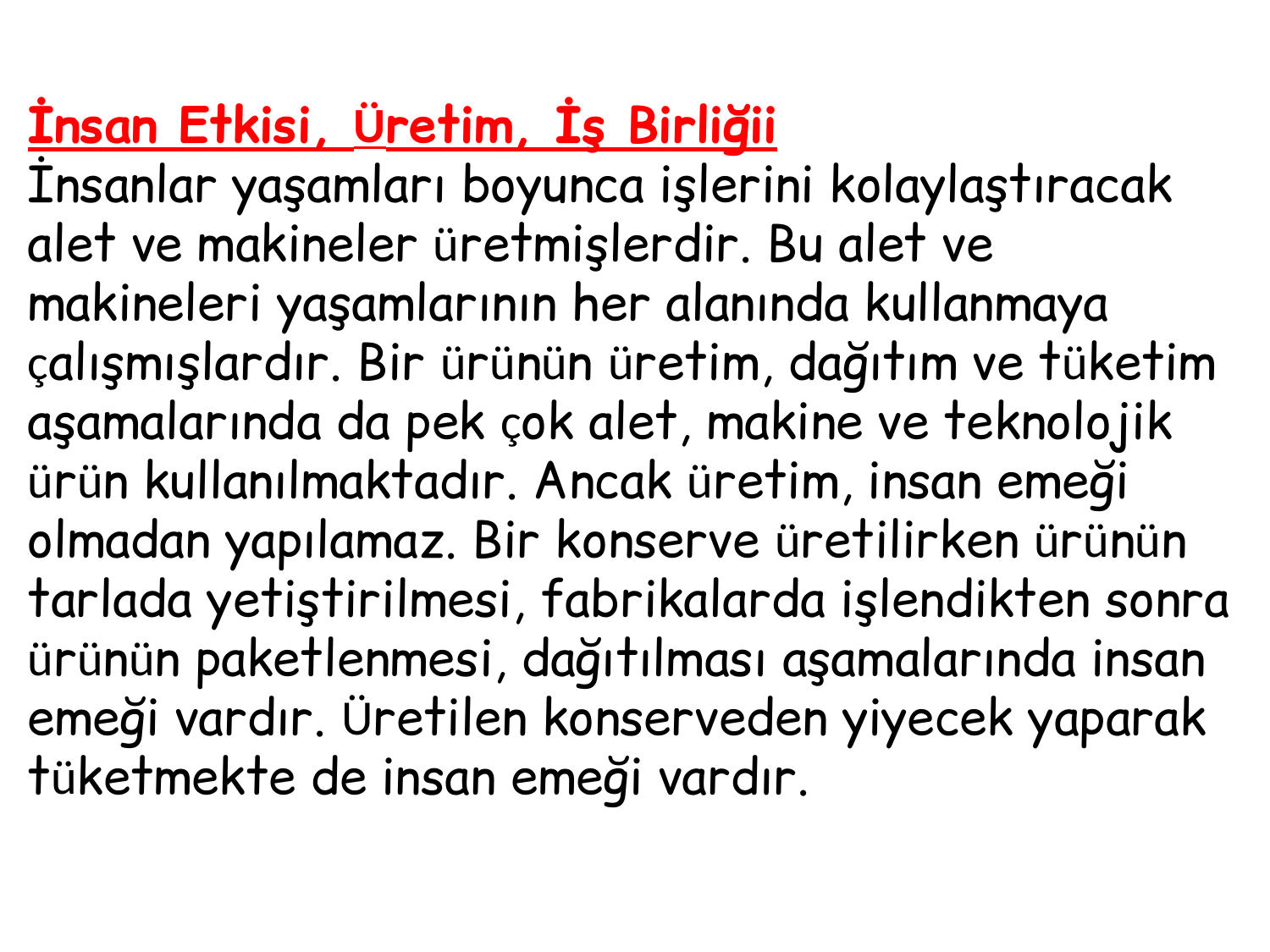

İnsan Etkisi, Üretim, İş Birliğii
İnsanlar yaşamları boyunca işlerini kolaylaştıracak alet ve makineler üretmişlerdir. Bu alet ve makineleri yaşamlarının her alanında kullanmaya çalışmışlardır. Bir ürünün üretim, dağıtım ve tüketim aşamalarında da pek çok alet, makine ve teknolojik ürün kullanılmaktadır. Ancak üretim, insan emeği olmadan yapılamaz. Bir konserve üretilirken ürünün tarlada yetiştirilmesi, fabrikalarda işlendikten sonra ürünün paketlenmesi, dağıtılması aşamalarında insan emeği vardır. Üretilen konserveden yiyecek yaparak tüketmekte de insan emeği vardır.